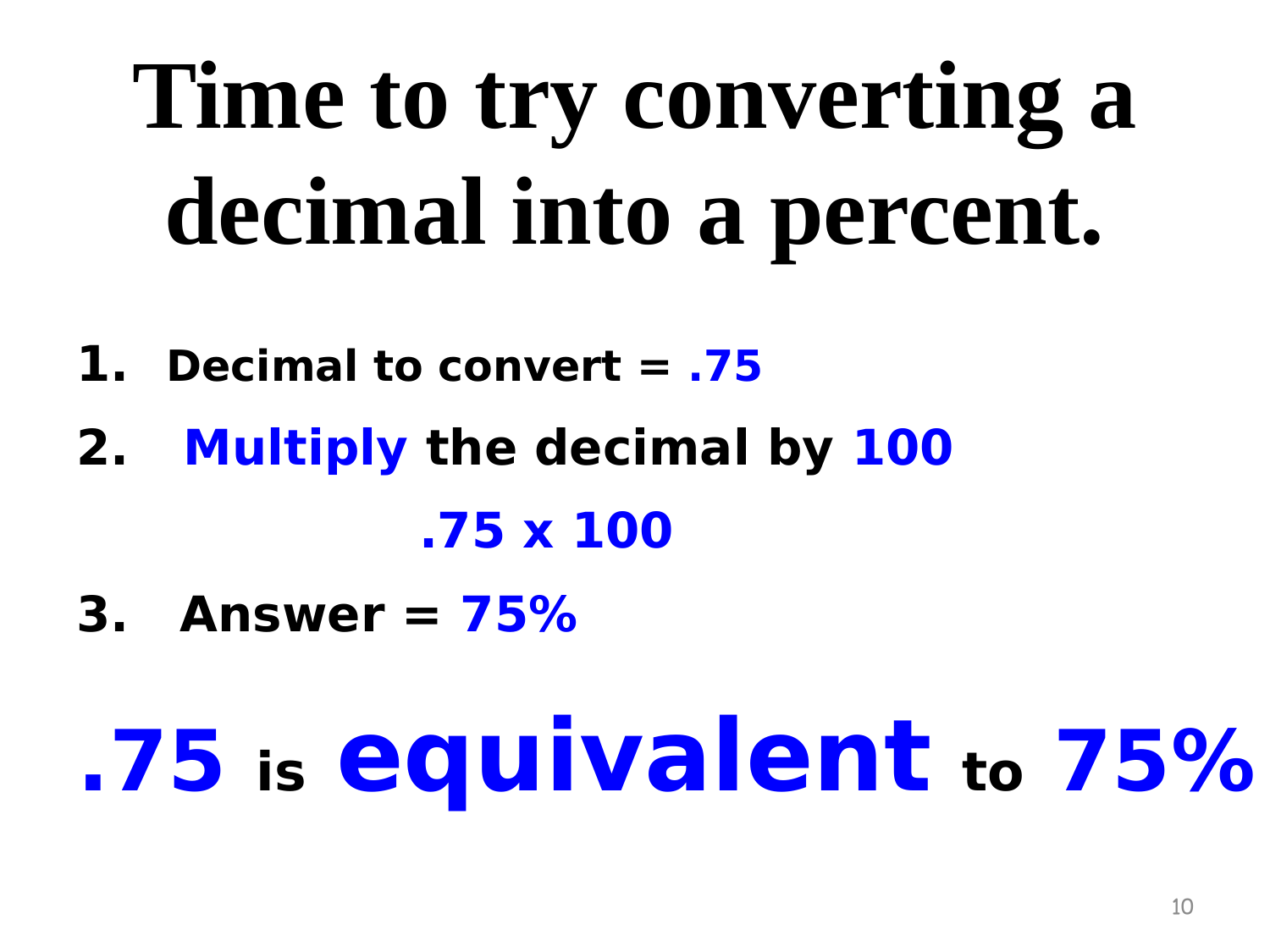

# Time to try converting a decimal into a percent.
 Decimal to convert = .75
  Multiply the decimal by 100
                    .75 x 100
3.   Answer = 75%
.75 is equivalent to 75%

10